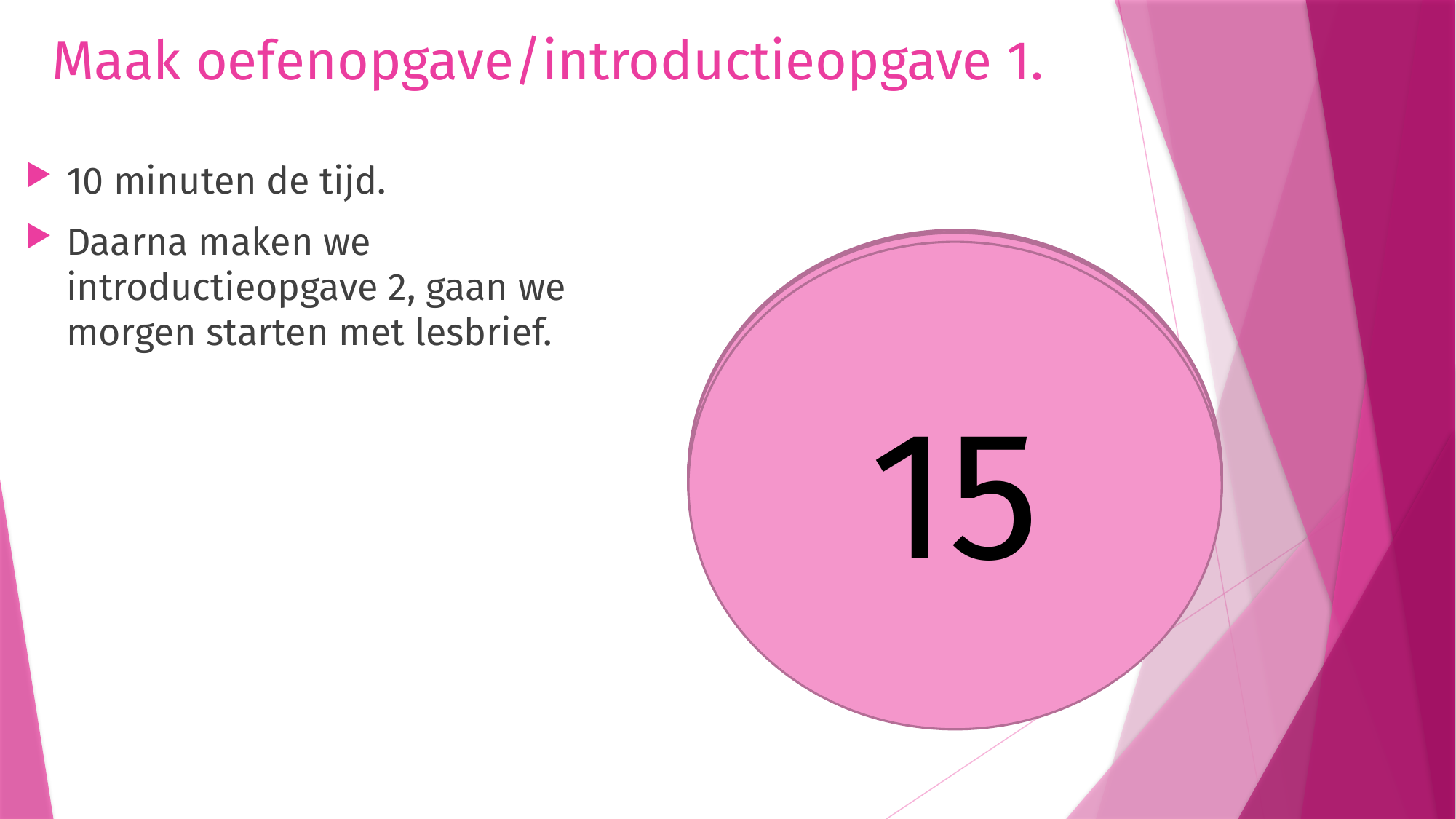

# Maak oefenopgave/introductieopgave 1.
10 minuten de tijd.
Daarna maken we introductieopgave 2, gaan we morgen starten met lesbrief.
10
11
9
8
14
5
6
7
4
3
1
2
13
12
15